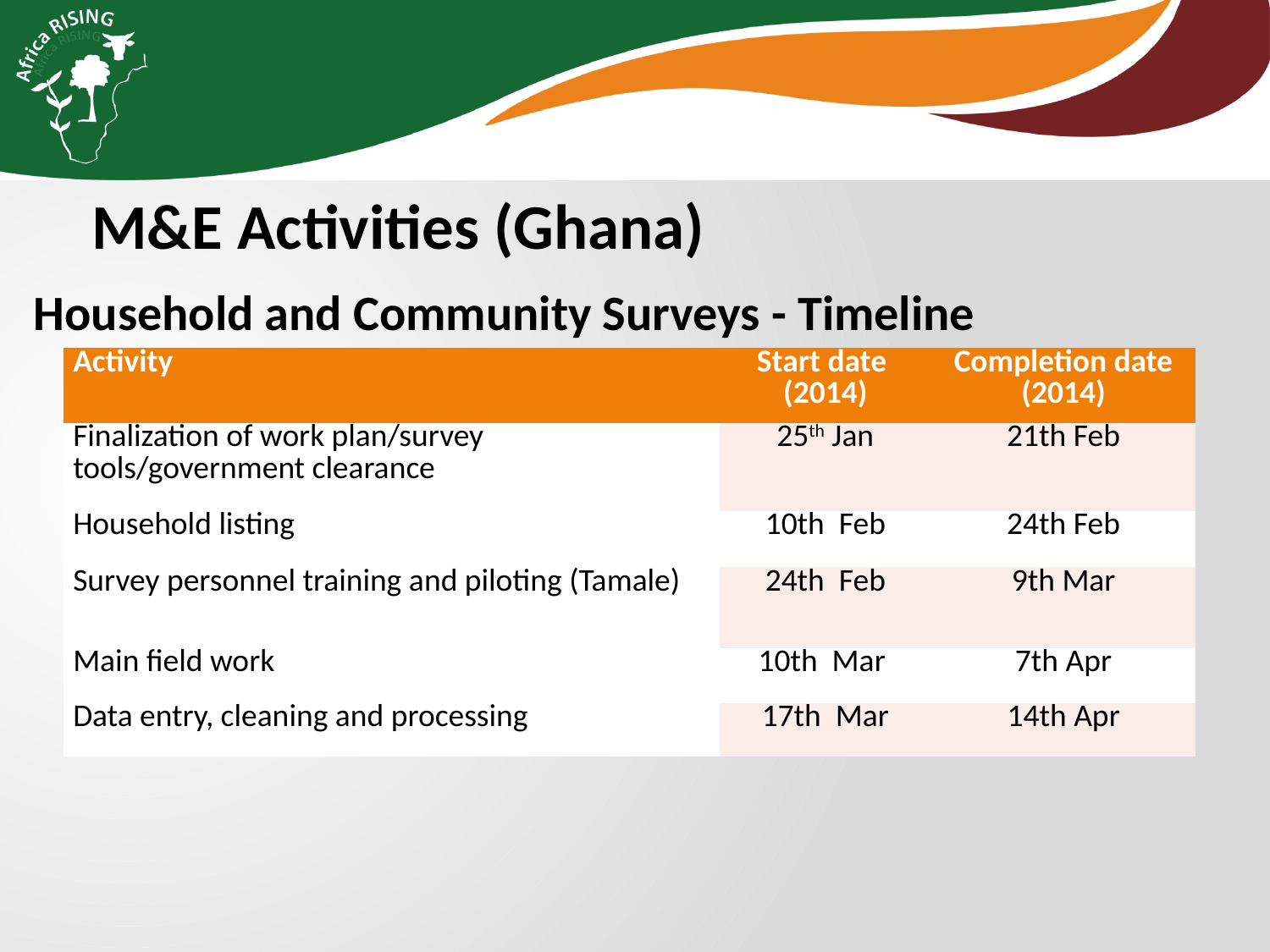

M&E Activities (Ghana)
Household and Community Surveys - Timeline
| Activity | Start date (2014) | Completion date (2014) |
| --- | --- | --- |
| Finalization of work plan/survey tools/government clearance | 25th Jan | 21th Feb |
| Household listing | 10th Feb | 24th Feb |
| Survey personnel training and piloting (Tamale) | 24th Feb | 9th Mar |
| Main field work | 10th Mar | 7th Apr |
| Data entry, cleaning and processing | 17th Mar | 14th Apr |